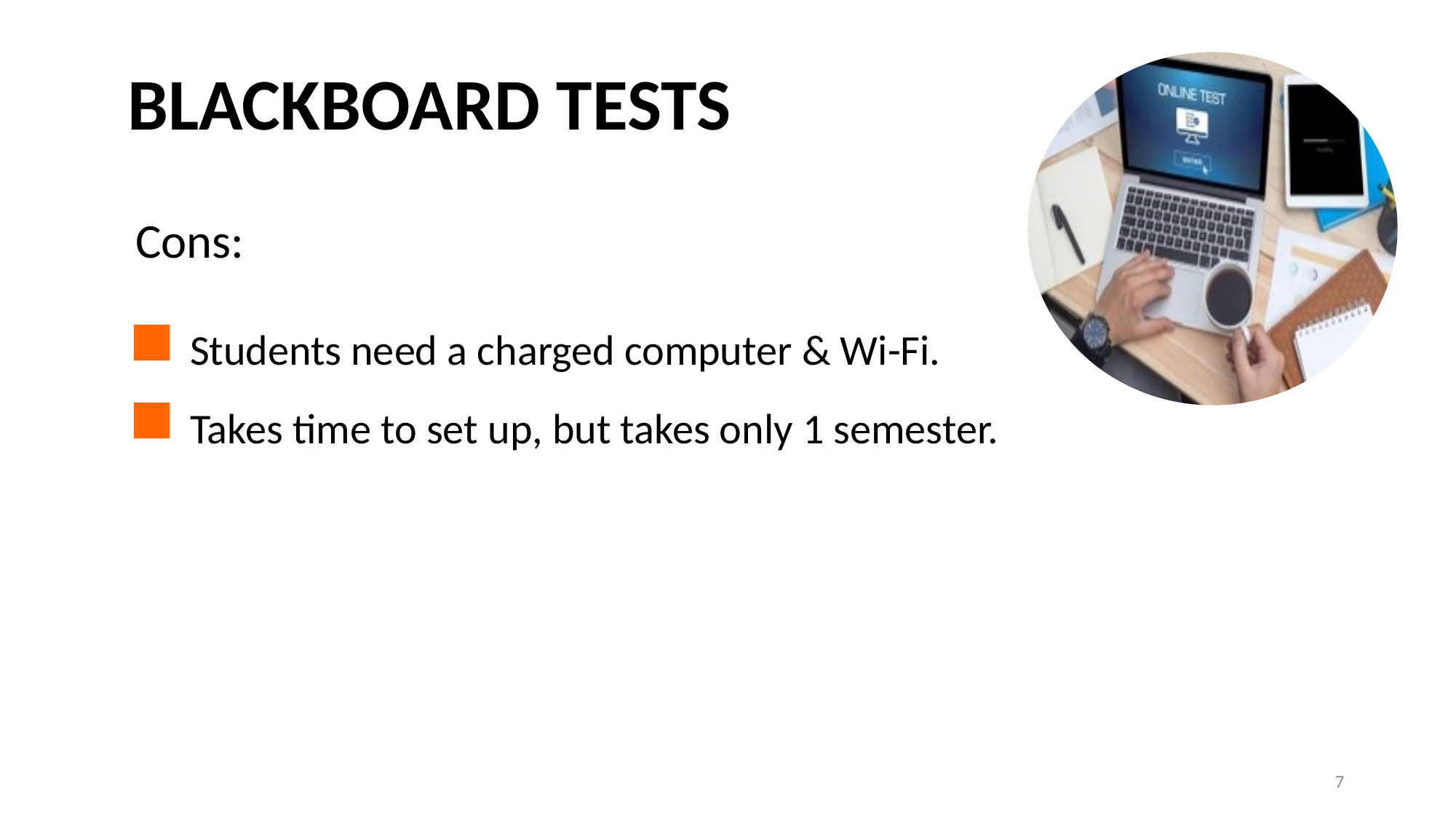

BLACKBOARD TESTS

Cons:
Students need a charged computer & Wi-Fi.
Takes time to set up, but takes only 1 semester.
7